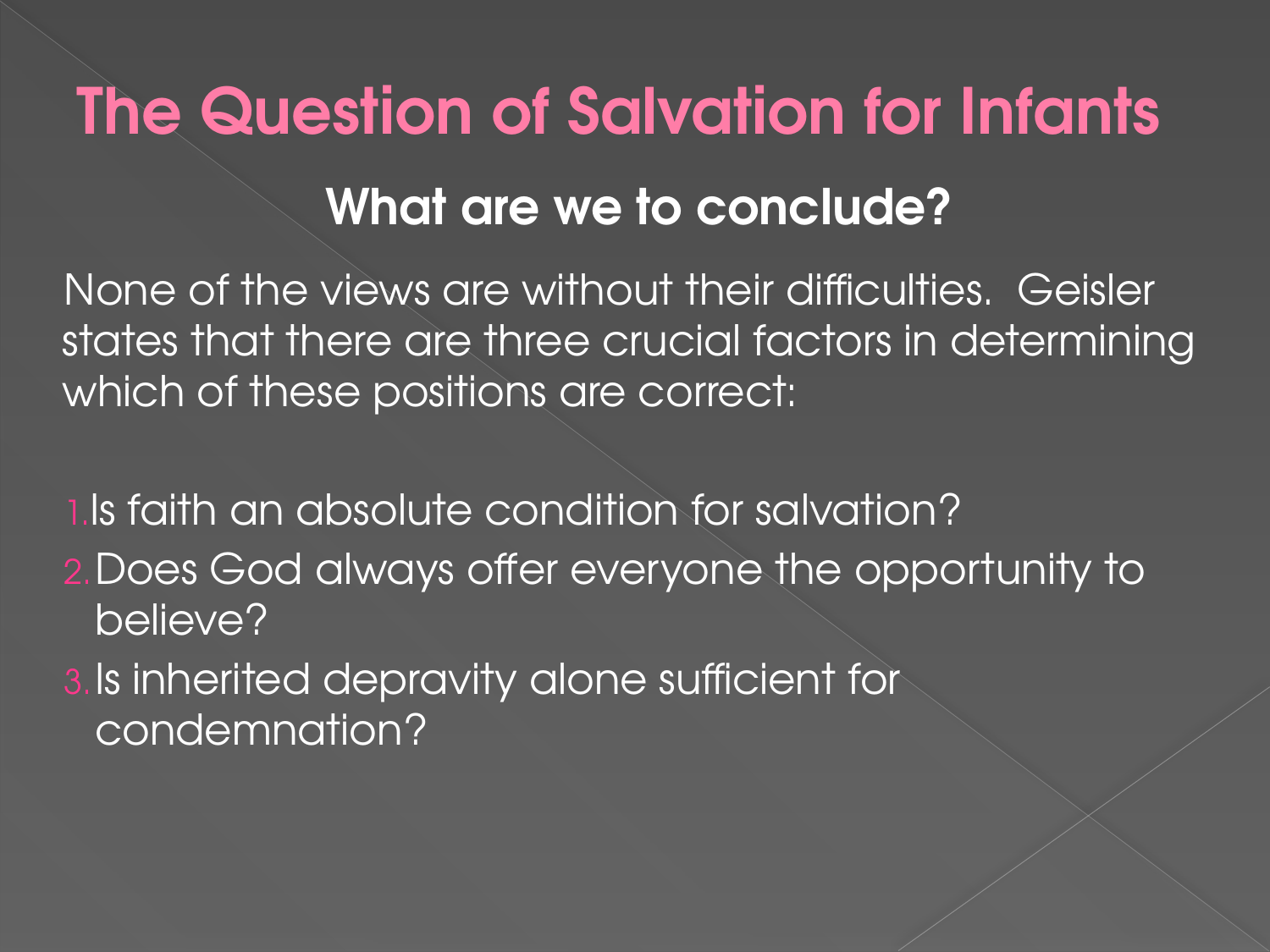

# The Question of Salvation for Infants
What are we to conclude?

None of the views are without their difficulties.  Geisler states that there are three crucial factors in determining which of these positions are correct:

Is faith an absolute condition for salvation?
Does God always offer everyone the opportunity to believe?
Is inherited depravity alone sufficient for condemnation?